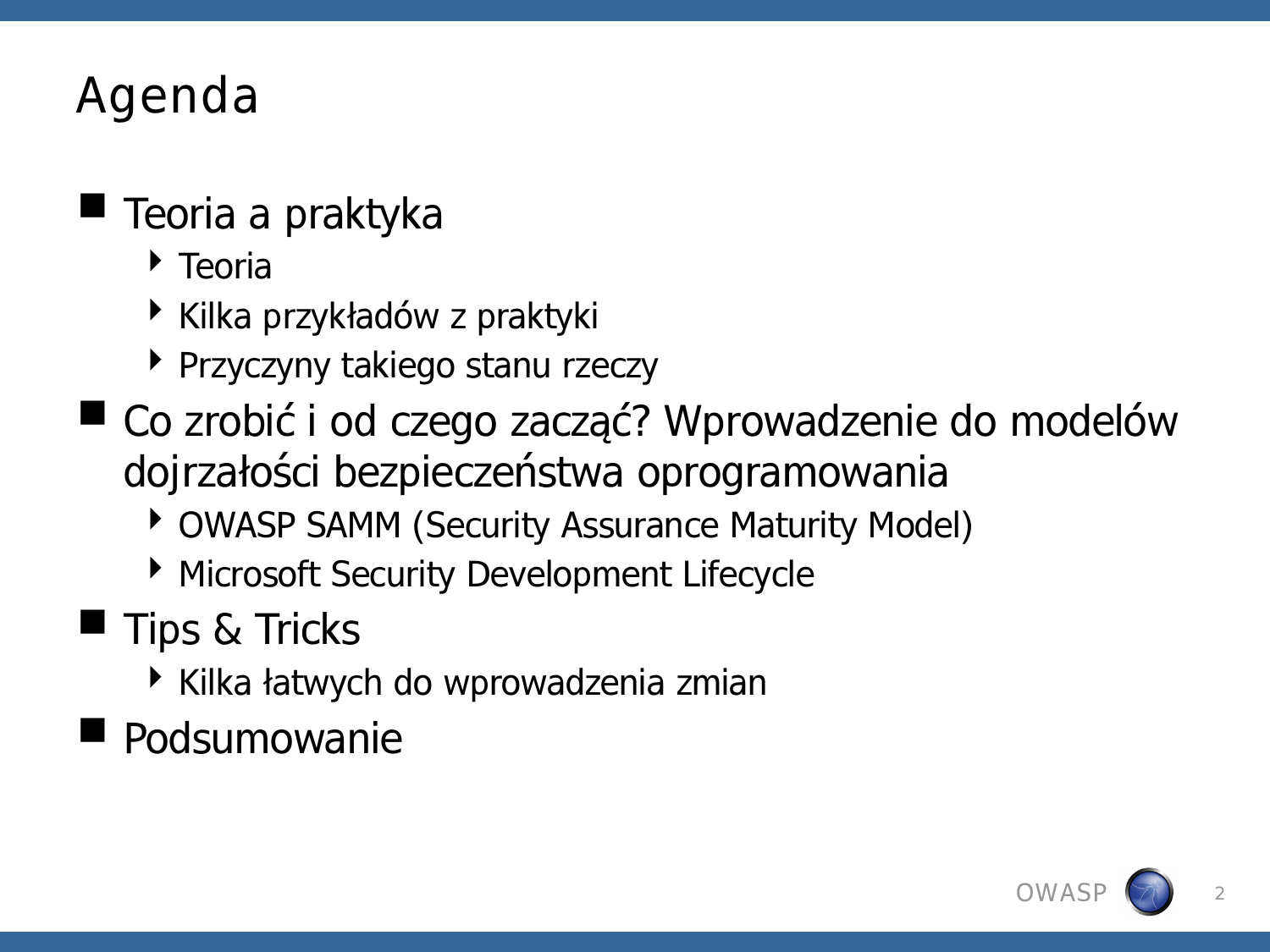

# Agenda
Teoria a praktyka
Teoria
Kilka przykładów z praktyki
Przyczyny takiego stanu rzeczy
Co zrobić i od czego zacząć? Wprowadzenie do modelów dojrzałości bezpieczeństwa oprogramowania
OWASP SAMM (Security Assurance Maturity Model)
Microsoft Security Development Lifecycle
Tips & Tricks
Kilka łatwych do wprowadzenia zmian
Podsumowanie
2